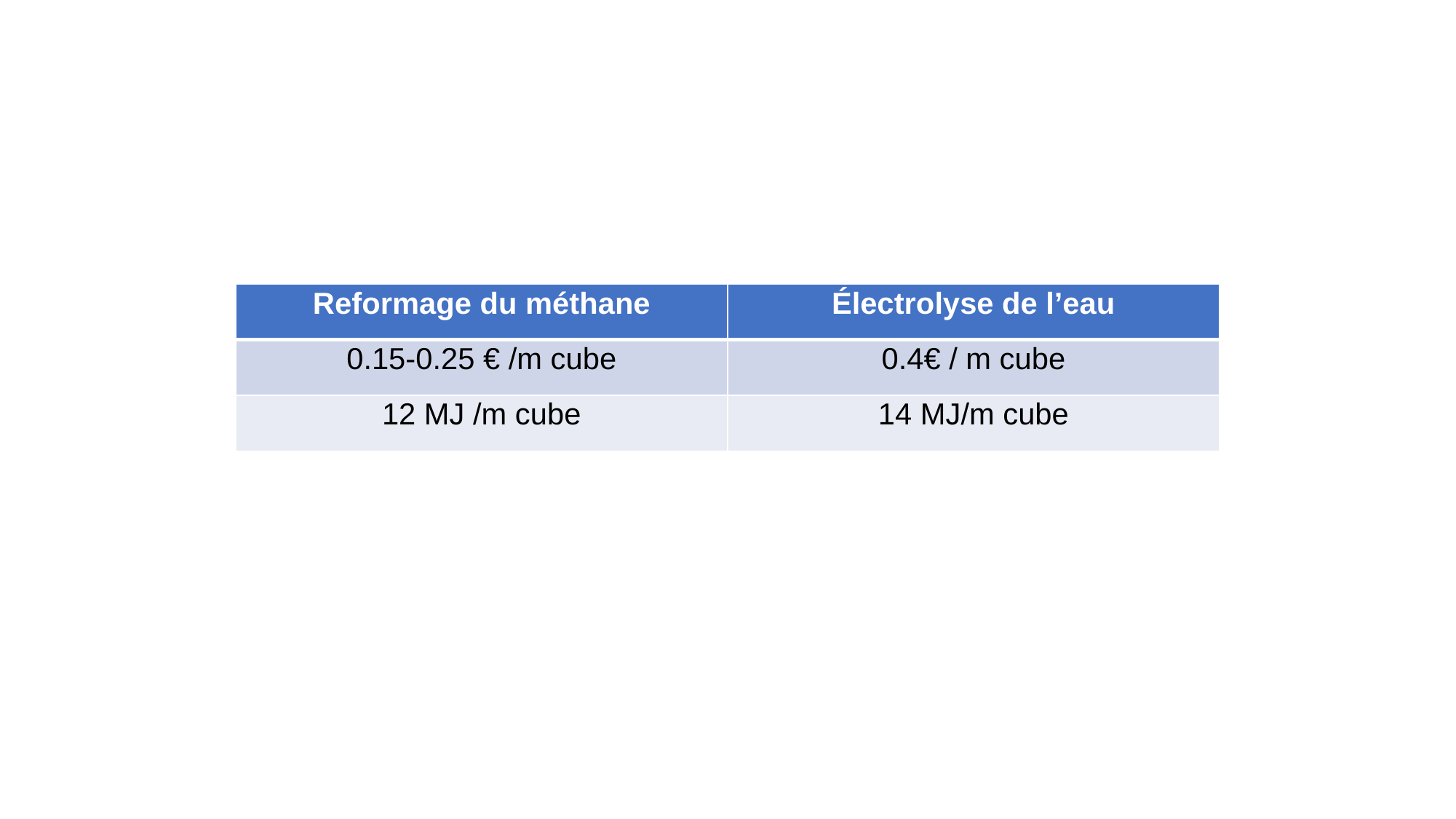

| Reformage du méthane | Électrolyse de l’eau |
| --- | --- |
| 0.15-0.25 € /m cube | 0.4€ / m cube |
| 12 MJ /m cube | 14 MJ/m cube |